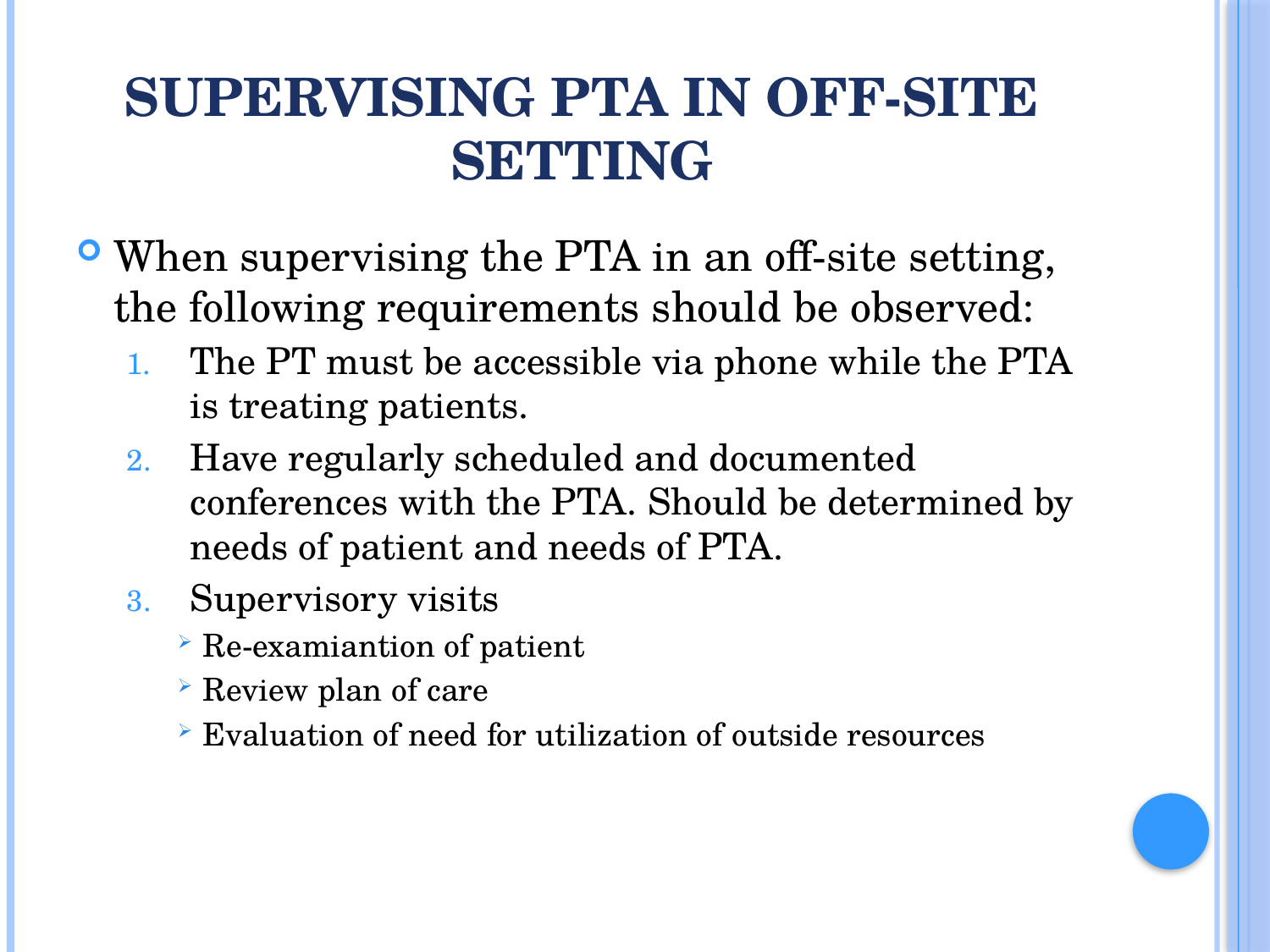

# Supervising PTA In Off-Site Setting
When supervising the PTA in an off-site setting, the following requirements should be observed:
The PT must be accessible via phone while the PTA is treating patients.
Have regularly scheduled and documented conferences with the PTA. Should be determined by needs of patient and needs of PTA.
Supervisory visits
Re-examiantion of patient
Review plan of care
Evaluation of need for utilization of outside resources